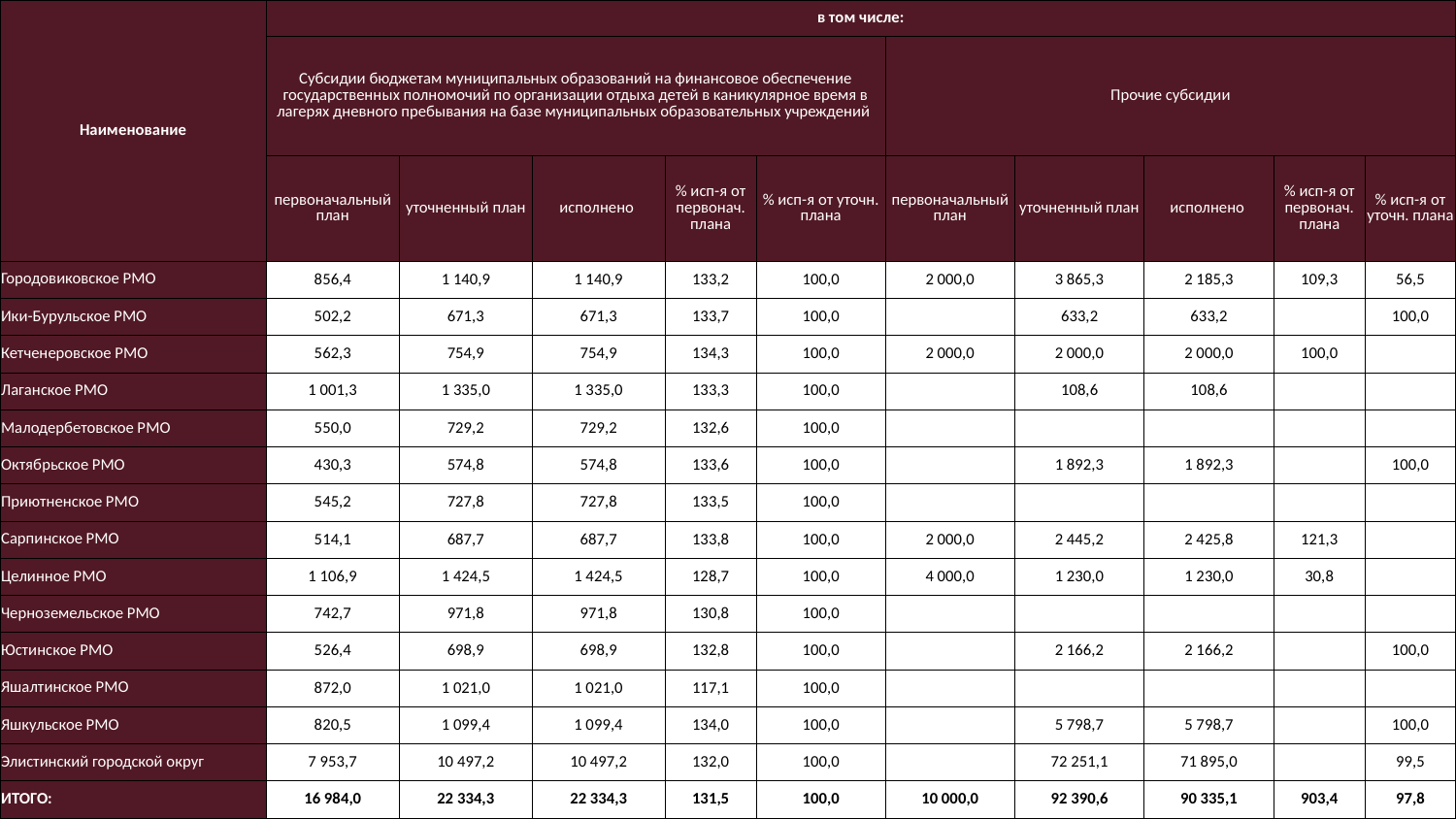

| Наименование | в том числе: |  |  |  |  |  |  |  |  |  |
| --- | --- | --- | --- | --- | --- | --- | --- | --- | --- | --- |
|  | Субсидии бюджетам муниципальных образований на финансовое обеспечение государственных полномочий по организации отдыха детей в каникулярное время в лагерях дневного пребывания на базе муниципальных образовательных учреждений |  |  |  |  | Прочие субсидии |  |  |  |  |
|  | первоначальный план | уточненный план | исполнено | % исп-я от первонач. плана | % исп-я от уточн. плана | первоначальный план | уточненный план | исполнено | % исп-я от первонач. плана | % исп-я от уточн. плана |
| Городовиковское РМО | 856,4 | 1 140,9 | 1 140,9 | 133,2 | 100,0 | 2 000,0 | 3 865,3 | 2 185,3 | 109,3 | 56,5 |
| Ики-Бурульское РМО | 502,2 | 671,3 | 671,3 | 133,7 | 100,0 |  | 633,2 | 633,2 |  | 100,0 |
| Кетченеровское РМО | 562,3 | 754,9 | 754,9 | 134,3 | 100,0 | 2 000,0 | 2 000,0 | 2 000,0 | 100,0 |  |
| Лаганское РМО | 1 001,3 | 1 335,0 | 1 335,0 | 133,3 | 100,0 |  | 108,6 | 108,6 |  |  |
| Малодербетовское РМО | 550,0 | 729,2 | 729,2 | 132,6 | 100,0 |  |  |  |  |  |
| Октябрьское РМО | 430,3 | 574,8 | 574,8 | 133,6 | 100,0 |  | 1 892,3 | 1 892,3 |  | 100,0 |
| Приютненское РМО | 545,2 | 727,8 | 727,8 | 133,5 | 100,0 |  |  |  |  |  |
| Сарпинское РМО | 514,1 | 687,7 | 687,7 | 133,8 | 100,0 | 2 000,0 | 2 445,2 | 2 425,8 | 121,3 |  |
| Целинное РМО | 1 106,9 | 1 424,5 | 1 424,5 | 128,7 | 100,0 | 4 000,0 | 1 230,0 | 1 230,0 | 30,8 |  |
| Черноземельское РМО | 742,7 | 971,8 | 971,8 | 130,8 | 100,0 |  |  |  |  |  |
| Юстинское РМО | 526,4 | 698,9 | 698,9 | 132,8 | 100,0 |  | 2 166,2 | 2 166,2 |  | 100,0 |
| Яшалтинское РМО | 872,0 | 1 021,0 | 1 021,0 | 117,1 | 100,0 |  |  |  |  |  |
| Яшкульское РМО | 820,5 | 1 099,4 | 1 099,4 | 134,0 | 100,0 |  | 5 798,7 | 5 798,7 |  | 100,0 |
| Элистинский городской округ | 7 953,7 | 10 497,2 | 10 497,2 | 132,0 | 100,0 |  | 72 251,1 | 71 895,0 |  | 99,5 |
| ИТОГО: | 16 984,0 | 22 334,3 | 22 334,3 | 131,5 | 100,0 | 10 000,0 | 92 390,6 | 90 335,1 | 903,4 | 97,8 |
37